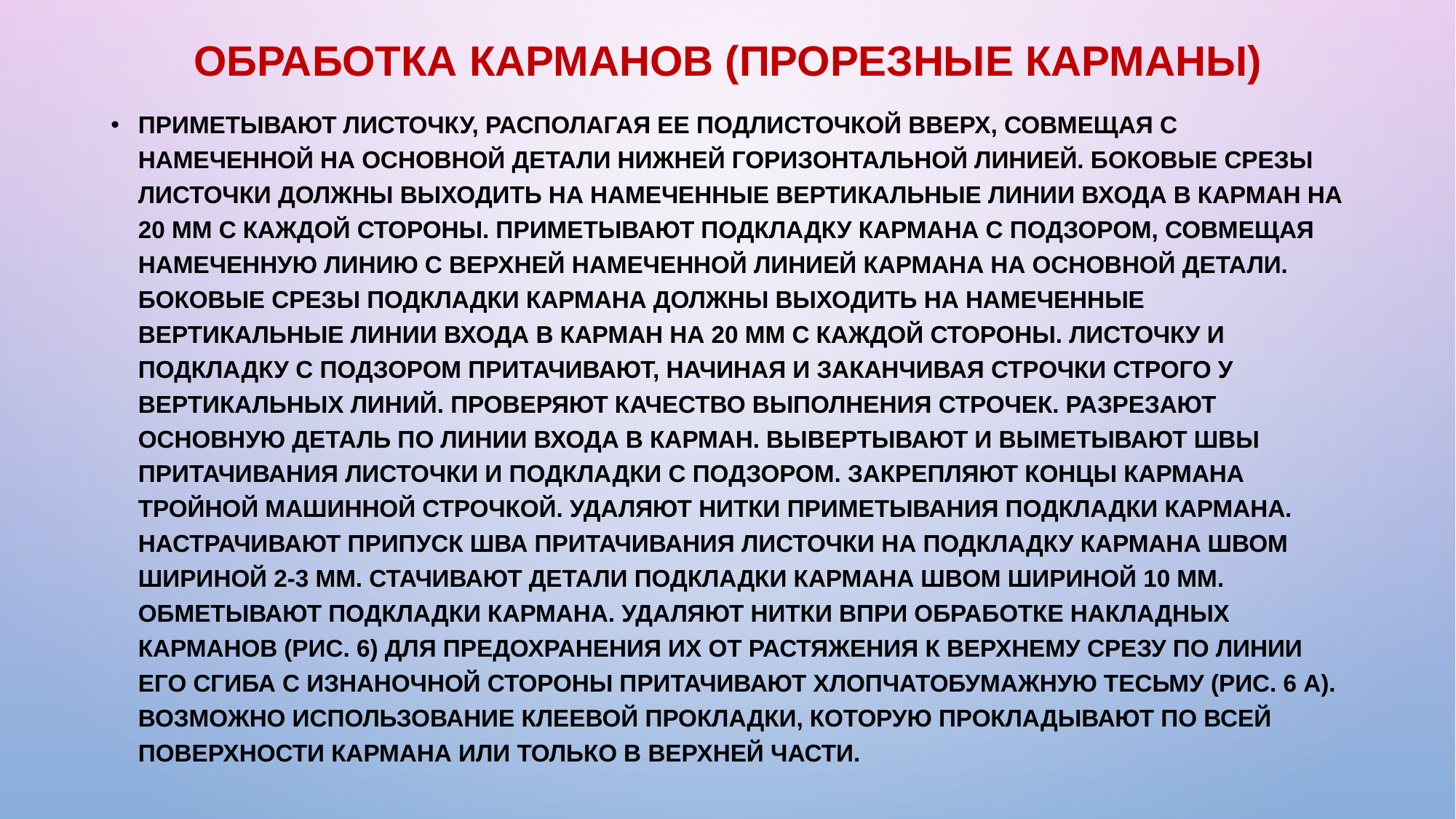

# Обработка карманов (Прорезные карманы)
Приметывают листочку, располагая ее подлисточкой вверх, совмещая с намеченной на основной детали нижней горизонтальной линией. Боковые срезы листочки должны выходить на намеченные вертикальные линии входа в карман на 20 мм с каждой стороны. Приметывают подкладку кармана с подзором, совмещая намеченную линию с верхней намеченной линией кармана на основной детали. Боковые срезы подкладки кармана должны выходить на намеченные вертикальные линии входа в карман на 20 мм с каждой стороны. Листочку и подкладку с подзором притачивают, начиная и заканчивая строчки строго у вертикальных линий. Проверяют качество выполнения строчек. Разрезают основную деталь по линии входа в карман. Вывертывают и выметывают швы притачивания листочки и подкладки с подзором. Закрепляют концы кармана тройной машинной строчкой. Удаляют нитки приметывания подкладки кармана. Настрачивают припуск шва притачивания листочки на подкладку кармана швом шириной 2-3 мм. Стачивают детали подкладки кармана швом шириной 10 мм. Обметывают подкладки кармана. Удаляют нитки вПри обработке накладных карманов (рис. 6) для предохранения их от растяжения к верхнему срезу по линии его сгиба с изнаночной стороны притачивают хлопчатобумажную тесьму (рис. 6 а). Возможно использование клеевой прокладки, которую прокладывают по всей поверхности кармана или только в верхней части.